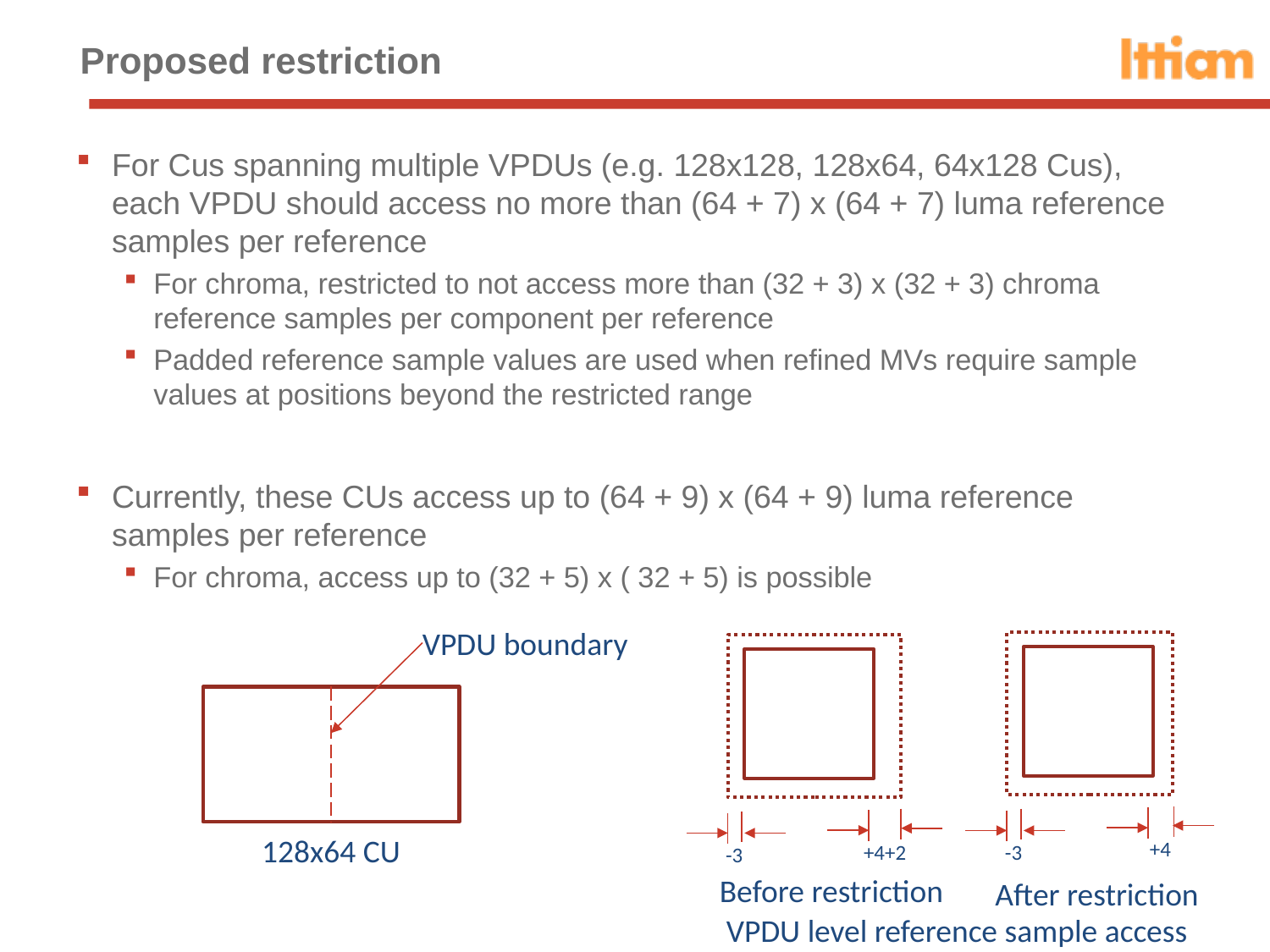

# Proposed restriction
For Cus spanning multiple VPDUs (e.g. 128x128, 128x64, 64x128 Cus), each VPDU should access no more than (64 + 7) x (64 + 7) luma reference samples per reference
For chroma, restricted to not access more than (32 + 3) x (32 + 3) chroma reference samples per component per reference
Padded reference sample values are used when refined MVs require sample values at positions beyond the restricted range

Currently, these CUs access up to (64 + 9) x (64 + 9) luma reference samples per reference
For chroma, access up to (32 + 5) x ( 32 + 5) is possible
VPDU boundary

-3
+4+2

-3
128x64 CU
+4
Before restriction
After restriction
VPDU level reference sample access